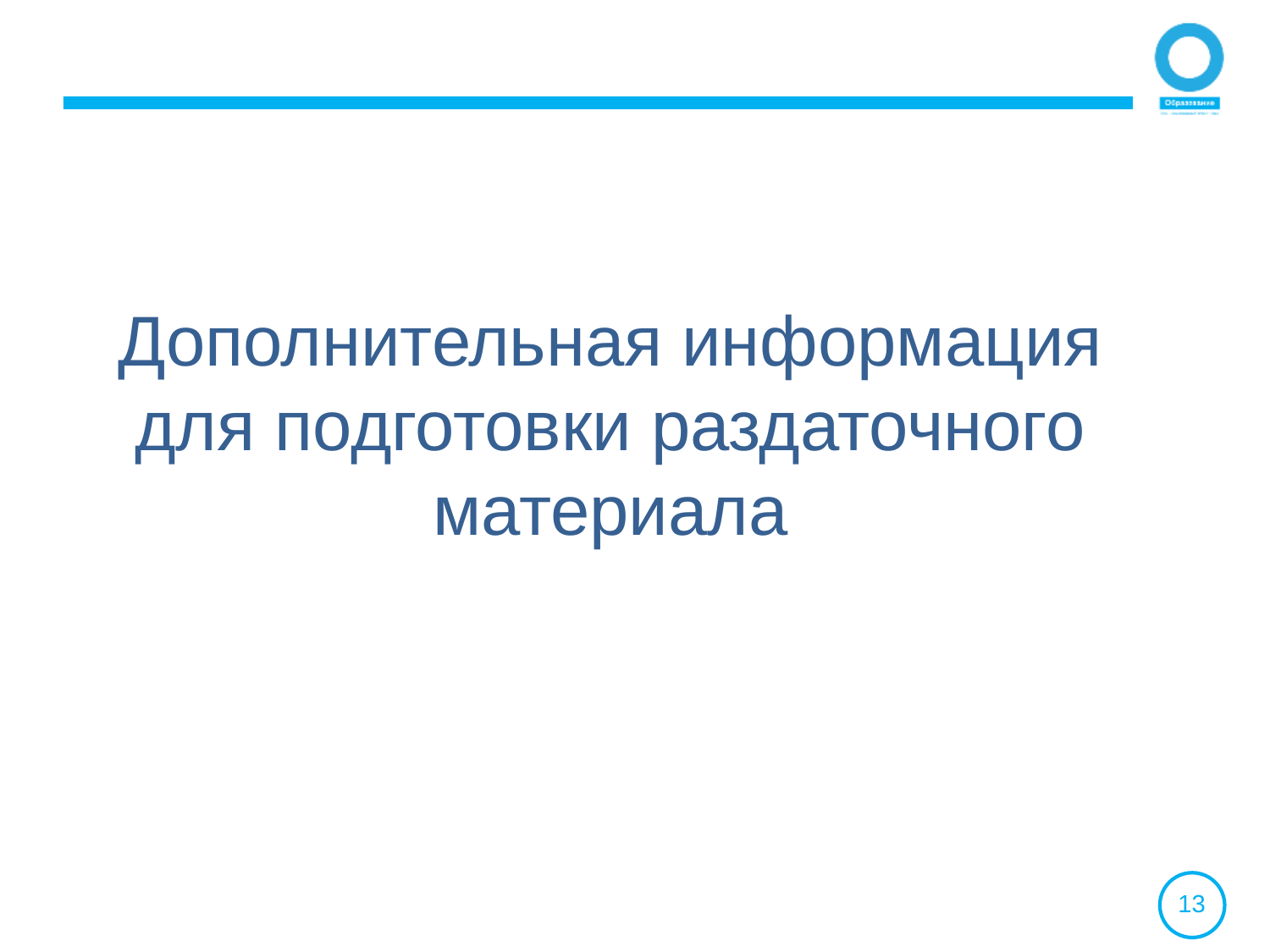

# Дополнительная информация для подготовки раздаточного материала